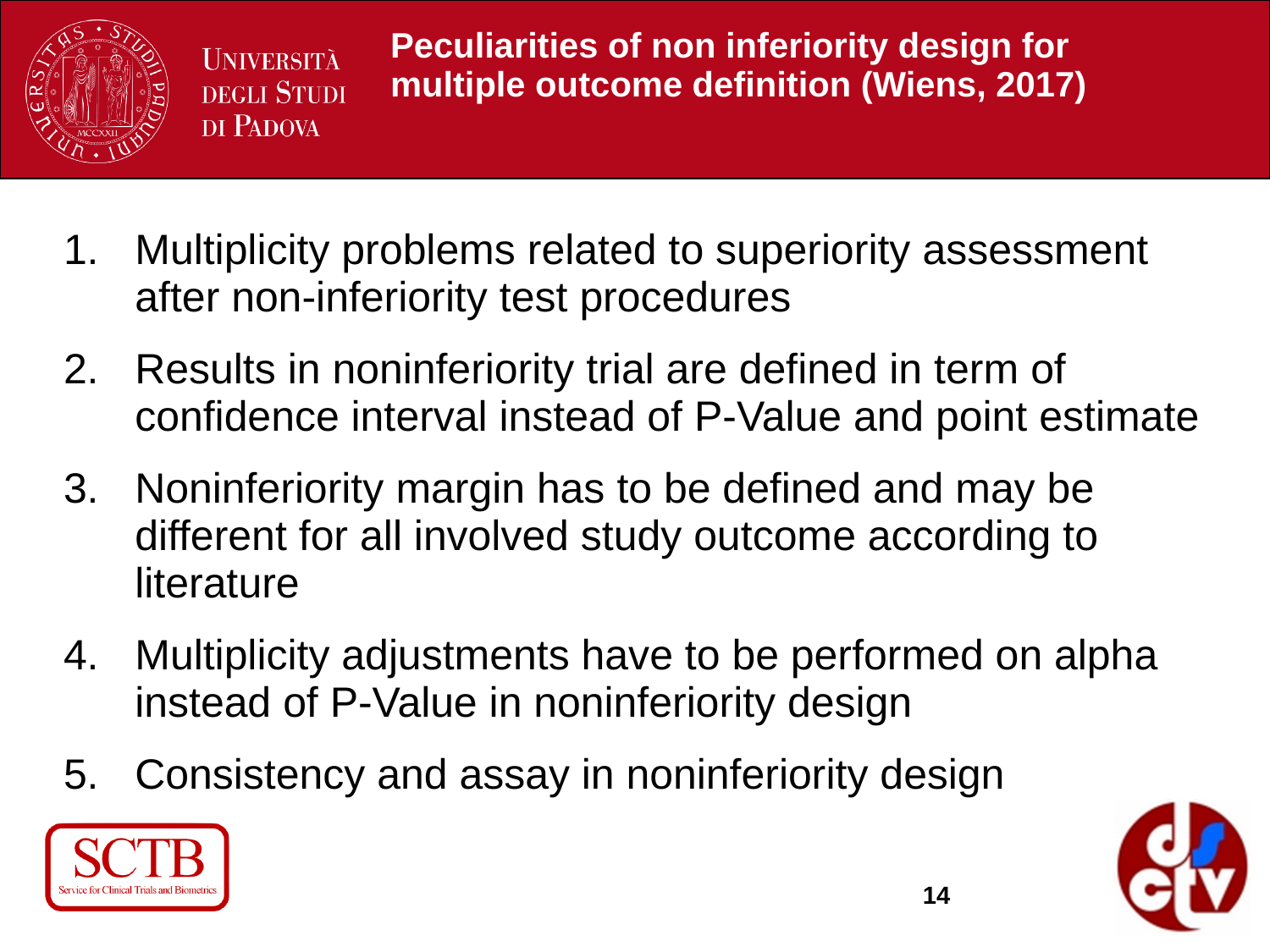

# Peculiarities of non inferiority design for multiple outcome definition (Wiens, 2017)
Multiplicity problems related to superiority assessment after non-inferiority test procedures
Results in noninferiority trial are defined in term of confidence interval instead of P-Value and point estimate
Noninferiority margin has to be defined and may be different for all involved study outcome according to literature
Multiplicity adjustments have to be performed on alpha instead of P-Value in noninferiority design
Consistency and assay in noninferiority design
14